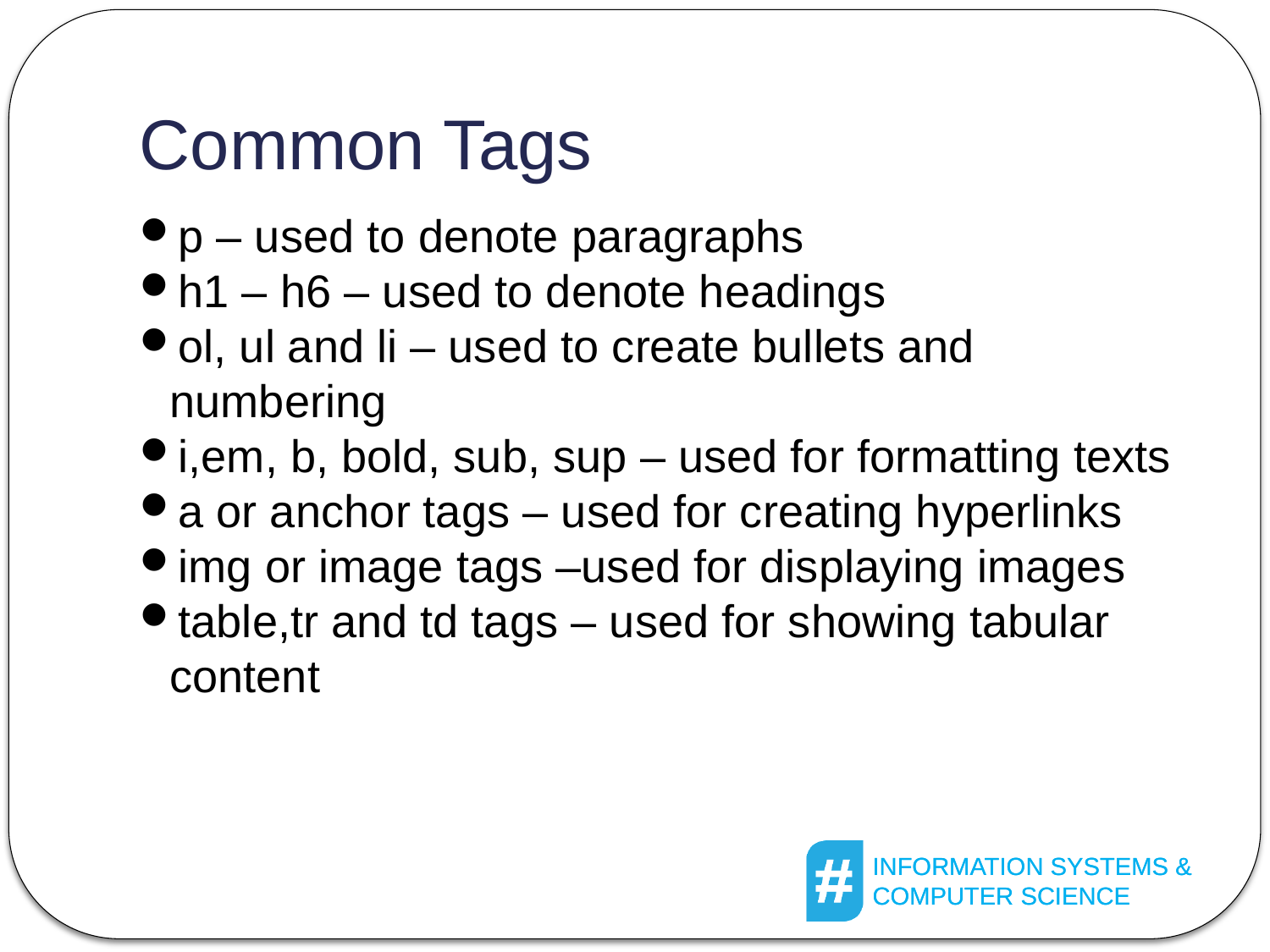

Common Tags
p – used to denote paragraphs
h1 – h6 – used to denote headings
ol, ul and li – used to create bullets and numbering
i,em, b, bold, sub, sup – used for formatting texts
a or anchor tags – used for creating hyperlinks
img or image tags –used for displaying images
table,tr and td tags – used for showing tabular content